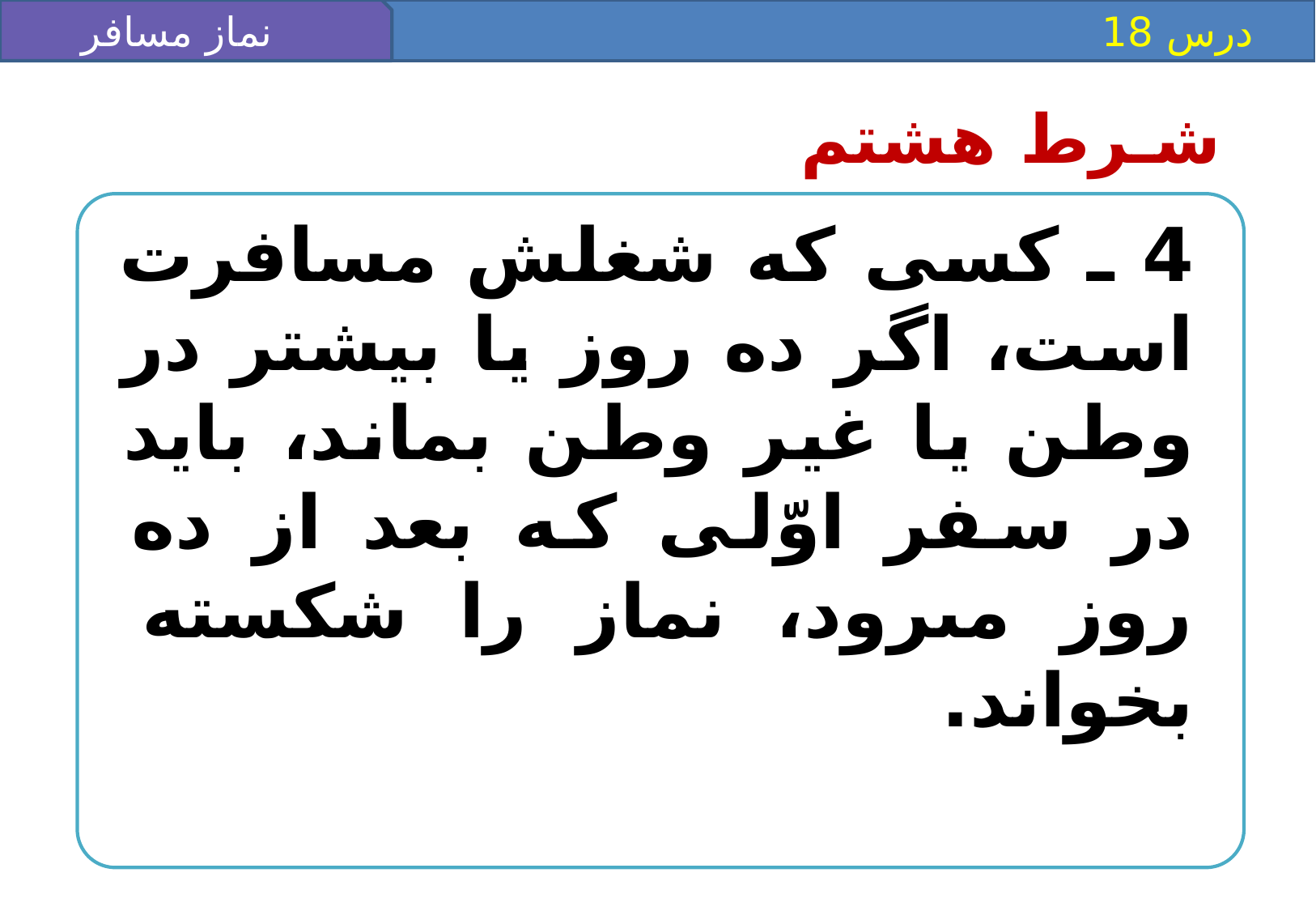

نماز مسافر (1)
 درس 18
شـرط هشتم

4 ـ كسى كه شغلش مسافرت است، اگر ده روز يا بيشتر در وطن يا غير وطن بماند، بايد در سفر اوّلى كه بعد از ده روز مى‏رود، نماز را شكسته بخواند.